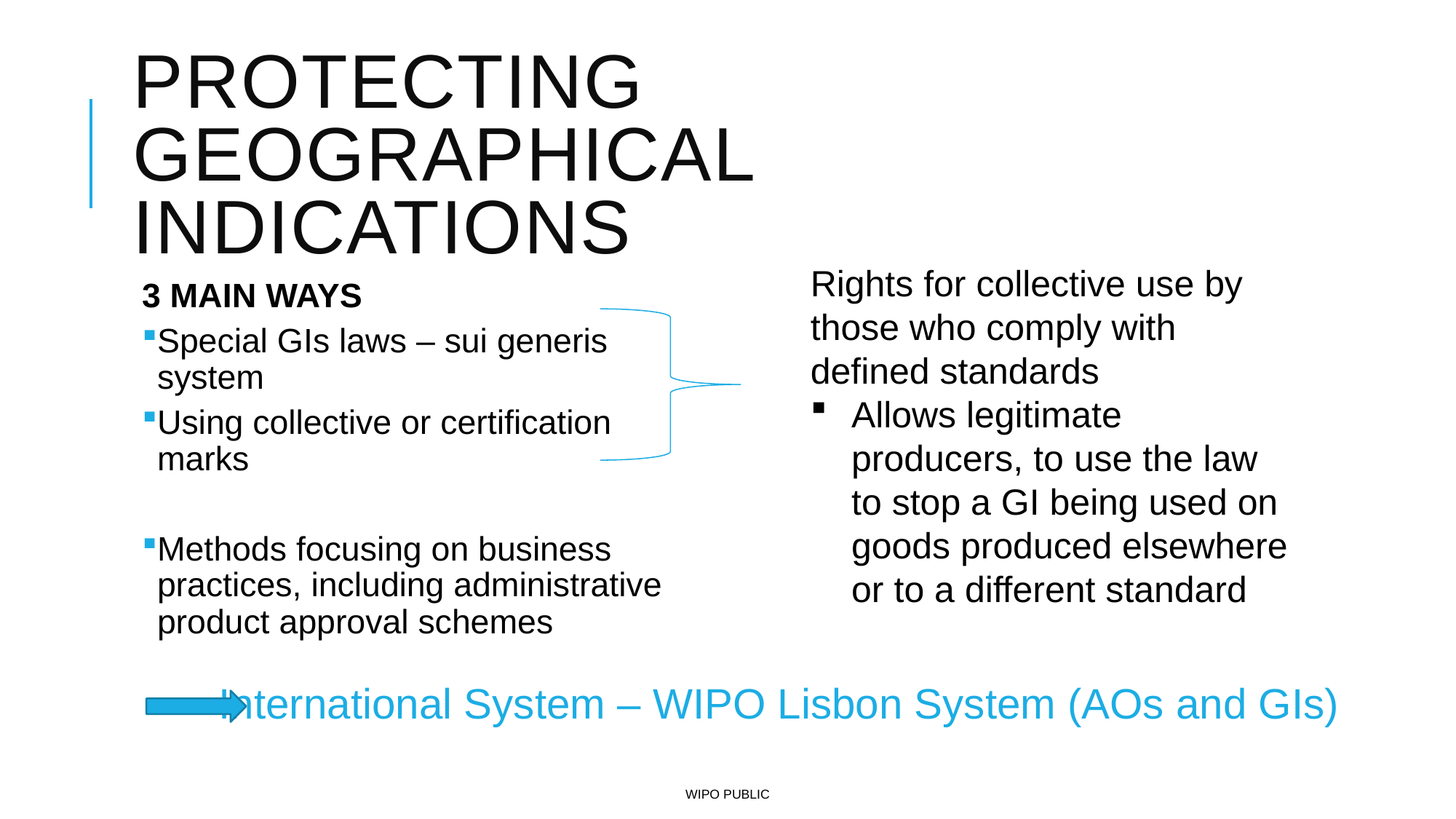

# Protecting geographical indications
Rights for collective use by those who comply with defined standards
Allows legitimate producers, to use the law to stop a GI being used on goods produced elsewhere or to a different standard
3 MAIN WAYS
Special GIs laws – sui generis system
Using collective or certification marks

Methods focusing on business practices, including administrative product approval schemes

International System – WIPO Lisbon System (AOs and GIs)